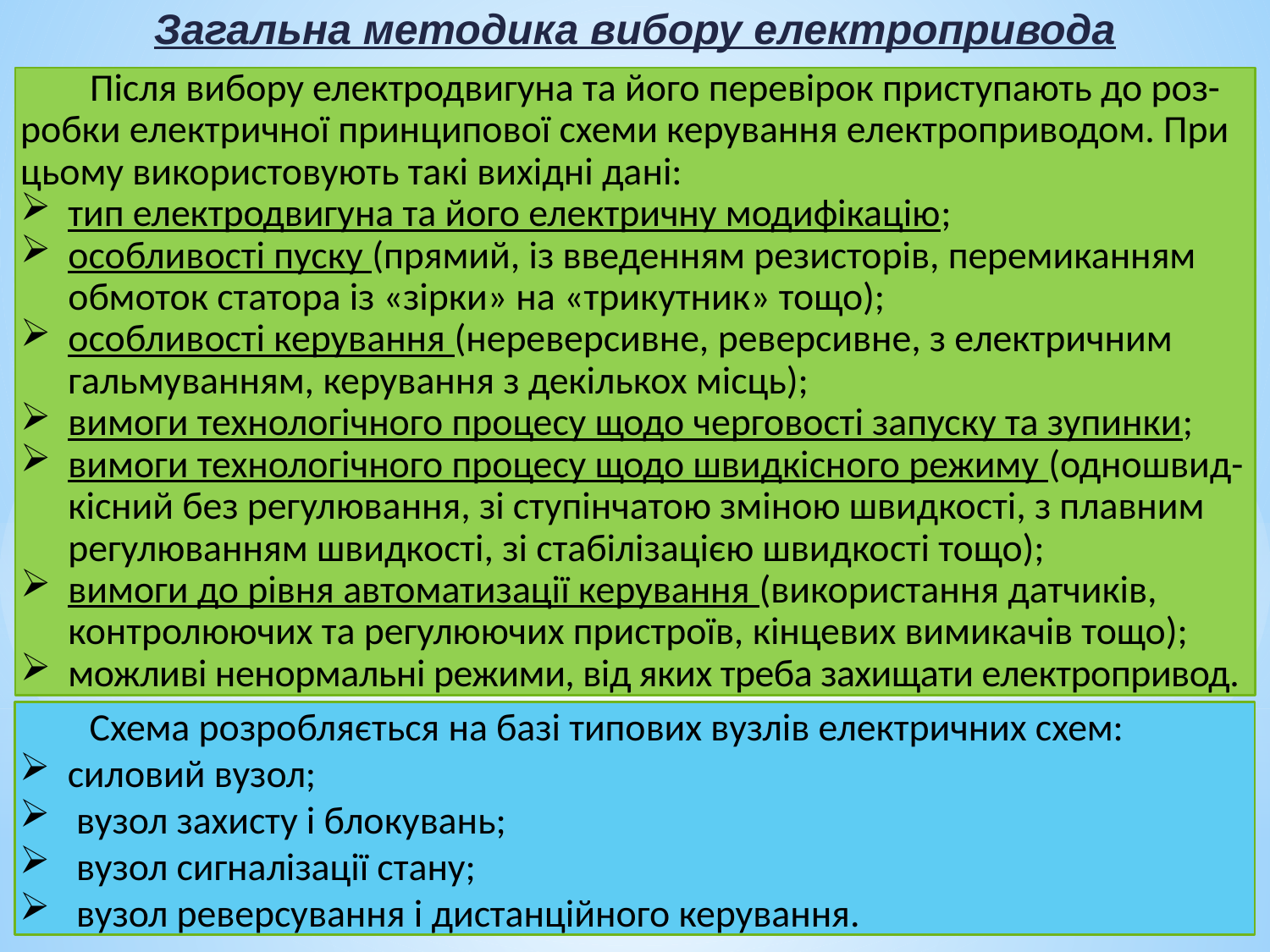

Загальна методика вибору електропривода
        Після вибору електродвигуна та його перевірок приступають до роз-робки електричної принципової схеми керування електроприводом. При цьому використовують такі вихідні дані:
тип електродвигуна та його електричну модифікацію;
особливості пуску (прямий, із введенням резисторів, перемиканням обмоток статора із «зірки» на «трикутник» тощо);
особливості керування (нереверсивне, реверсивне, з електричним гальмуванням, керування з декількох місць);
вимоги технологічного процесу щодо черговості запуску та зупинки;
вимоги технологічного процесу щодо швидкісного режиму (одношвид-кісний без регулювання, зі ступінчатою зміною швидкості, з плавним регулюванням швидкості, зі стабілізацією швидкості тощо);
вимоги до рівня автоматизації керування (використання датчиків, контролюючих та регулюючих пристроїв, кінцевих вимикачів тощо);
можливі ненормальні режими, від яких треба захищати електропривод.
        Схема розробляється на базі типових вузлів електричних схем:
силовий вузол;
 вузол захисту і блокувань;
 вузол сигналізації стану;
 вузол реверсування і дистанційного керування.